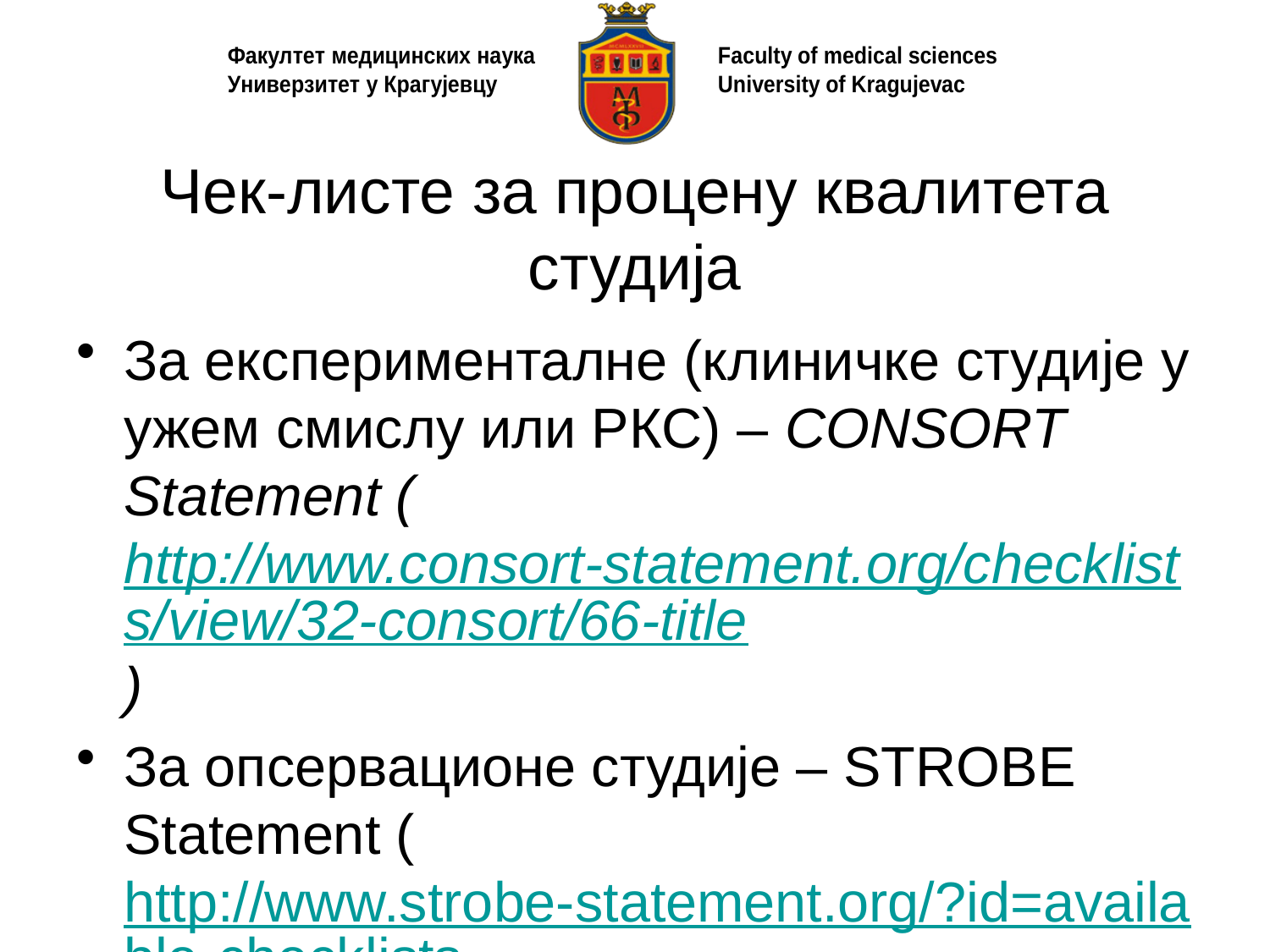

# Чек-листе за процену квалитета студија
За експерименталне (клиничке студије у ужем смислу или РКС) – CONSORT Statement (http://www.consort-statement.org/checklists/view/32-consort/66-title)
За опсервационе студије – STROBE Statement (http://www.strobe-statement.org/?id=available-checklists)